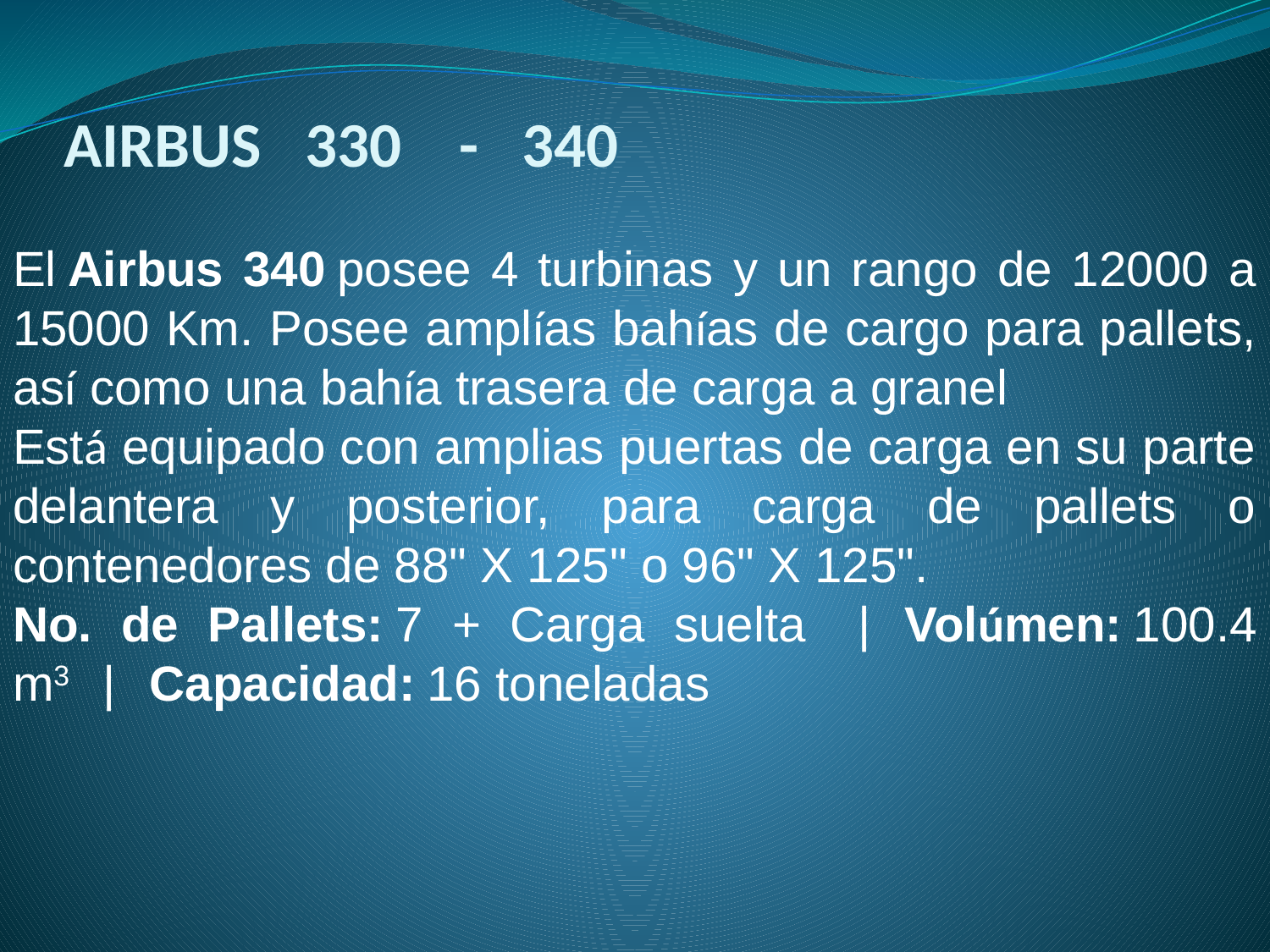

# AIRBUS   330    -   340
El Airbus 340 posee 4 turbinas y un rango de 12000 a 15000 Km. Posee amplías bahías de cargo para pallets, así como una bahía trasera de carga a granel
Está equipado con amplias puertas de carga en su parte delantera y posterior, para carga de pallets o contenedores de 88" X 125" o 96" X 125".
No. de Pallets: 7 + Carga suelta   |   Volúmen: 100.4 m3   |   Capacidad: 16 toneladas